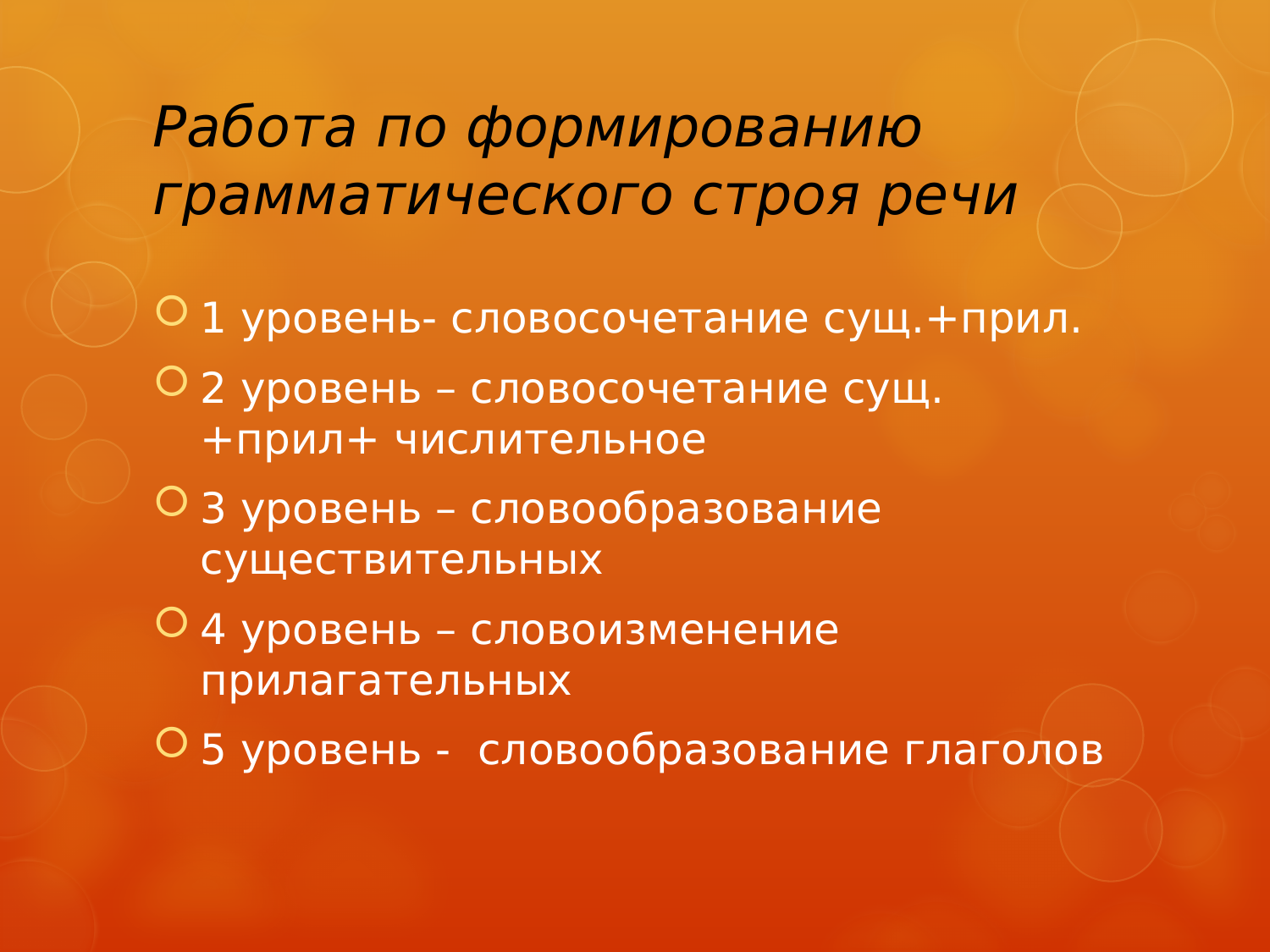

# Работа по формированию грамматического строя речи
1 уровень- словосочетание сущ.+прил.
2 уровень – словосочетание сущ.+прил+ числительное
3 уровень – словообразование существительных
4 уровень – словоизменение прилагательных
5 уровень -  словообразование глаголов